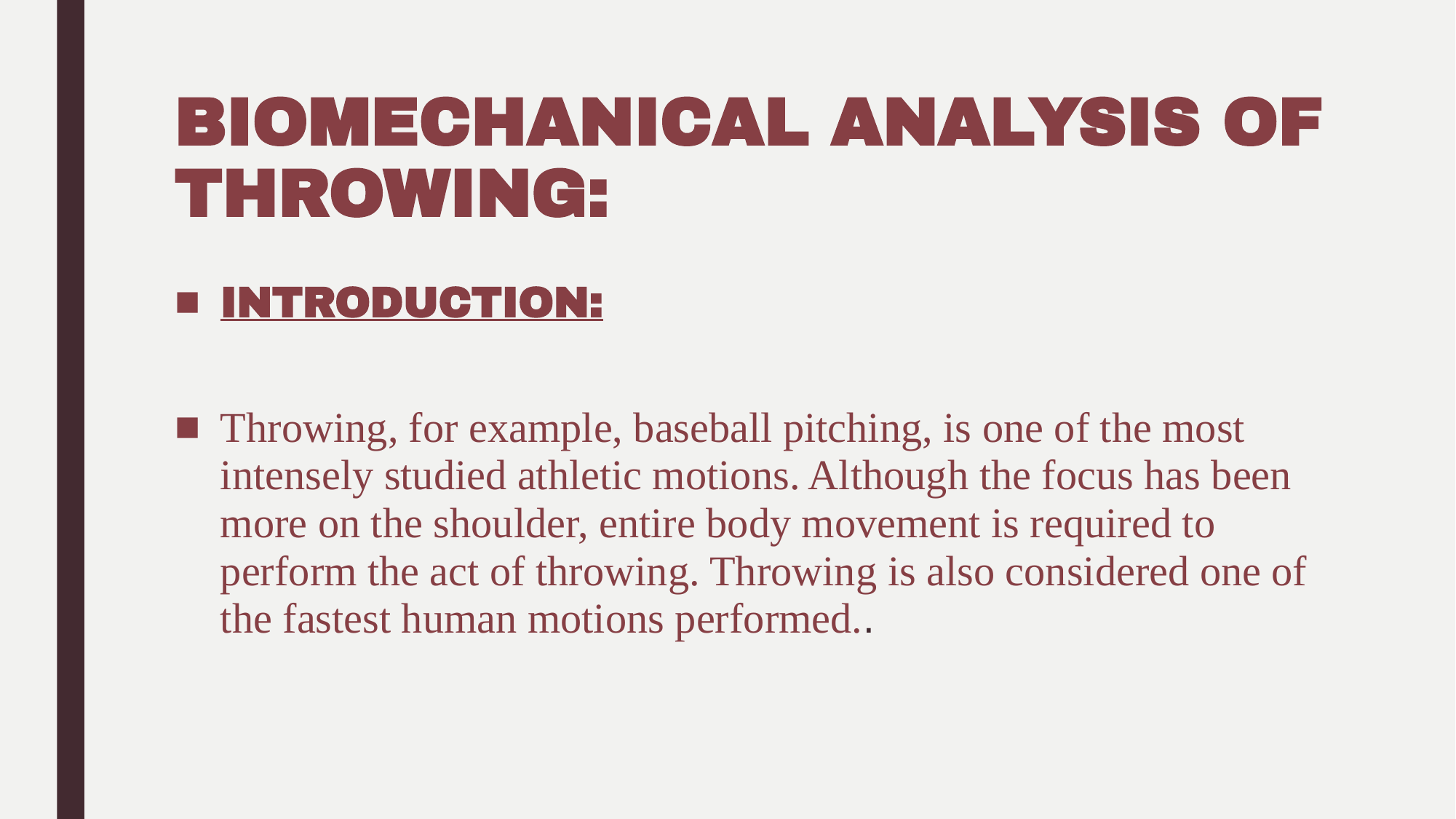

# BIOMECHANICAL ANALYSIS OF THROWING:
INTRODUCTION:

Throwing, for example, baseball pitching, is one of the most intensely studied athletic motions. Although the focus has been more on the shoulder, entire body movement is required to perform the act of throwing. Throwing is also considered one of the fastest human motions performed..